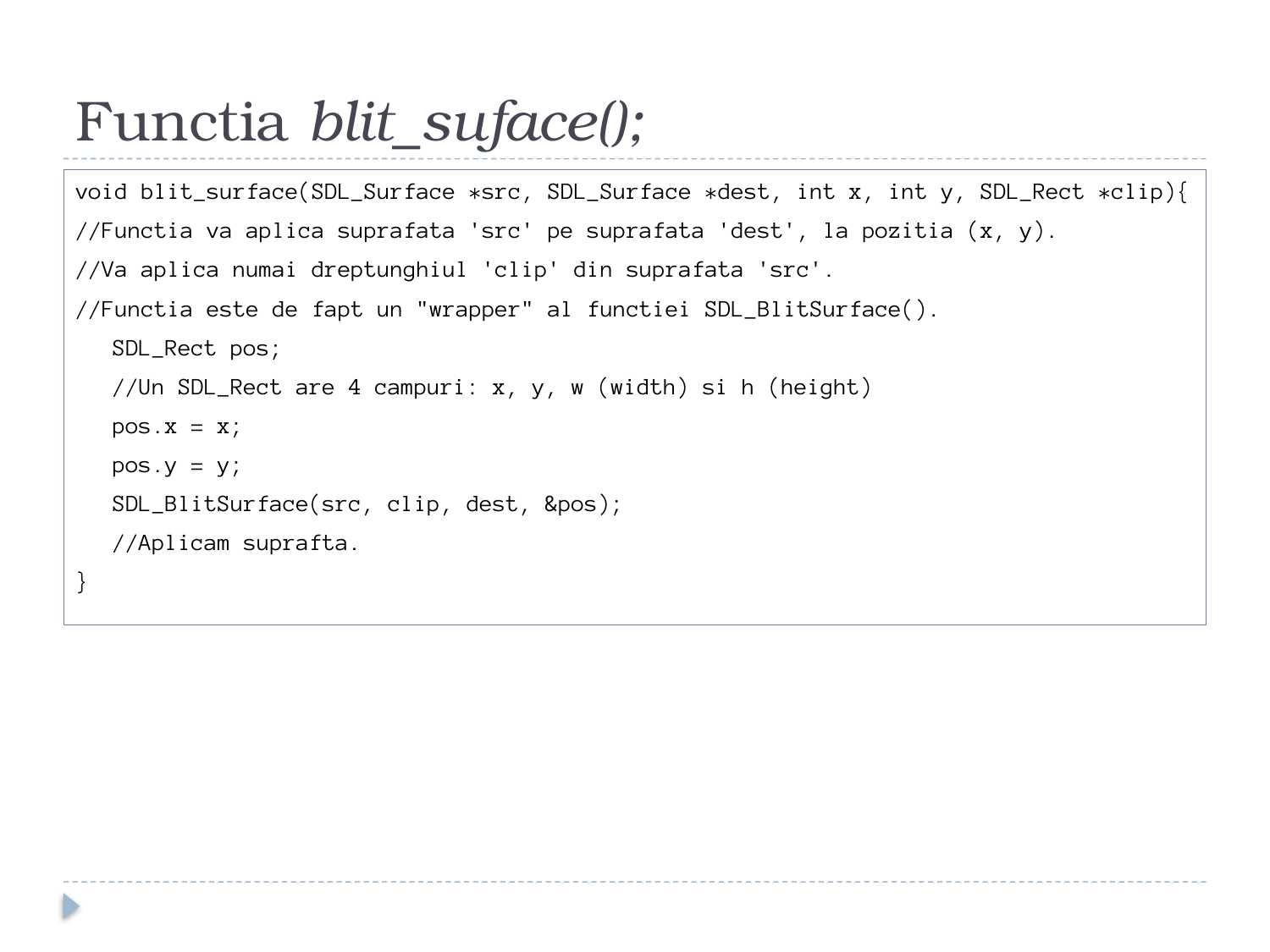

# Functia blit_suface();
void blit_surface(SDL_Surface *src, SDL_Surface *dest, int x, int y, SDL_Rect *clip){
//Functia va aplica suprafata 'src' pe suprafata 'dest', la pozitia (x, y).
//Va aplica numai dreptunghiul 'clip' din suprafata 'src'.
//Functia este de fapt un "wrapper" al functiei SDL_BlitSurface().
	SDL_Rect pos;
	//Un SDL_Rect are 4 campuri: x, y, w (width) si h (height)
	pos.x = x;
	pos.y = y;
	SDL_BlitSurface(src, clip, dest, &pos);
	//Aplicam suprafta.
}